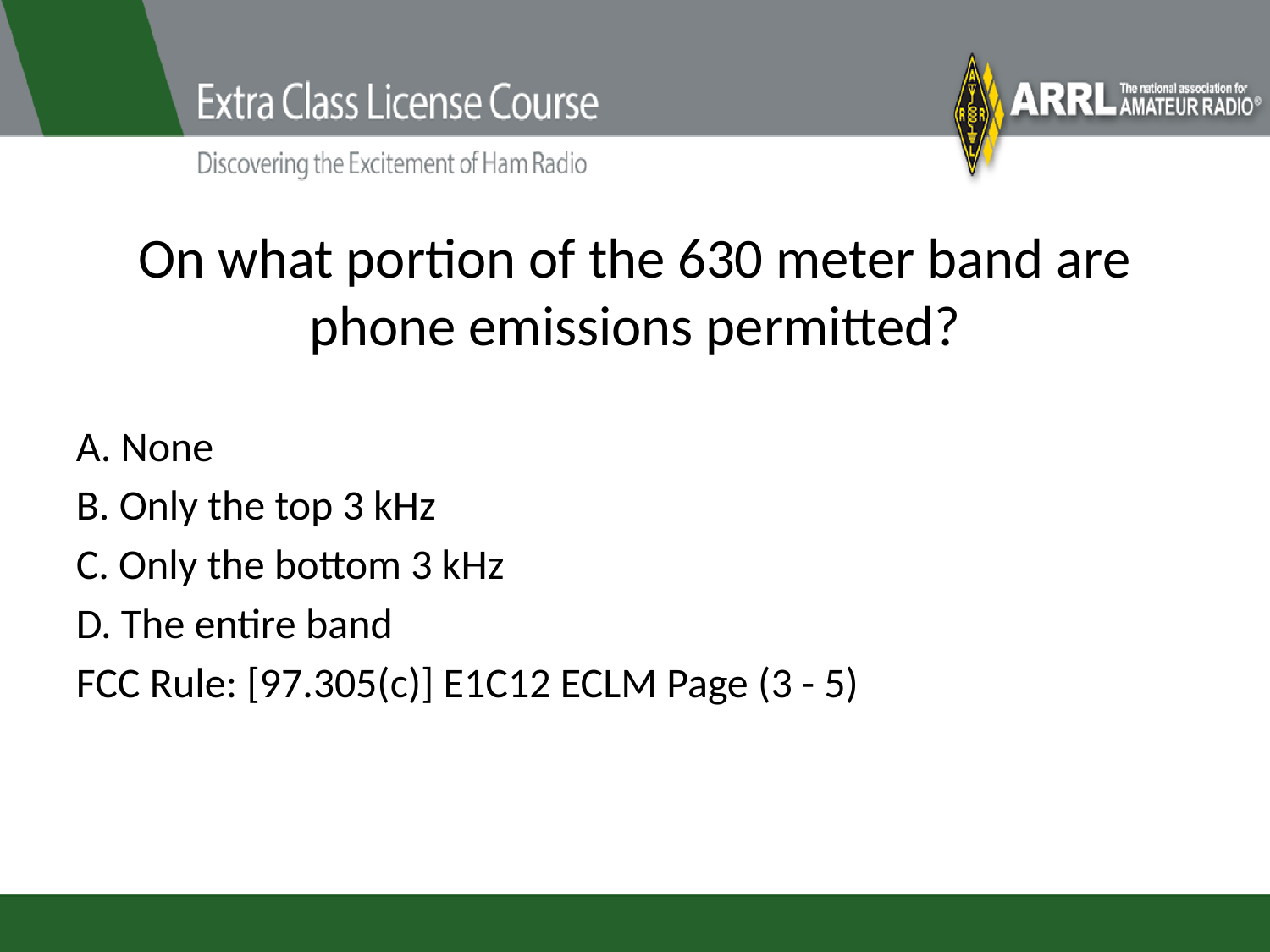

# On what portion of the 630 meter band are phone emissions permitted?
A. None
B. Only the top 3 kHz
C. Only the bottom 3 kHz
D. The entire band
FCC Rule: [97.305(c)] E1C12 ECLM Page (3 - 5)